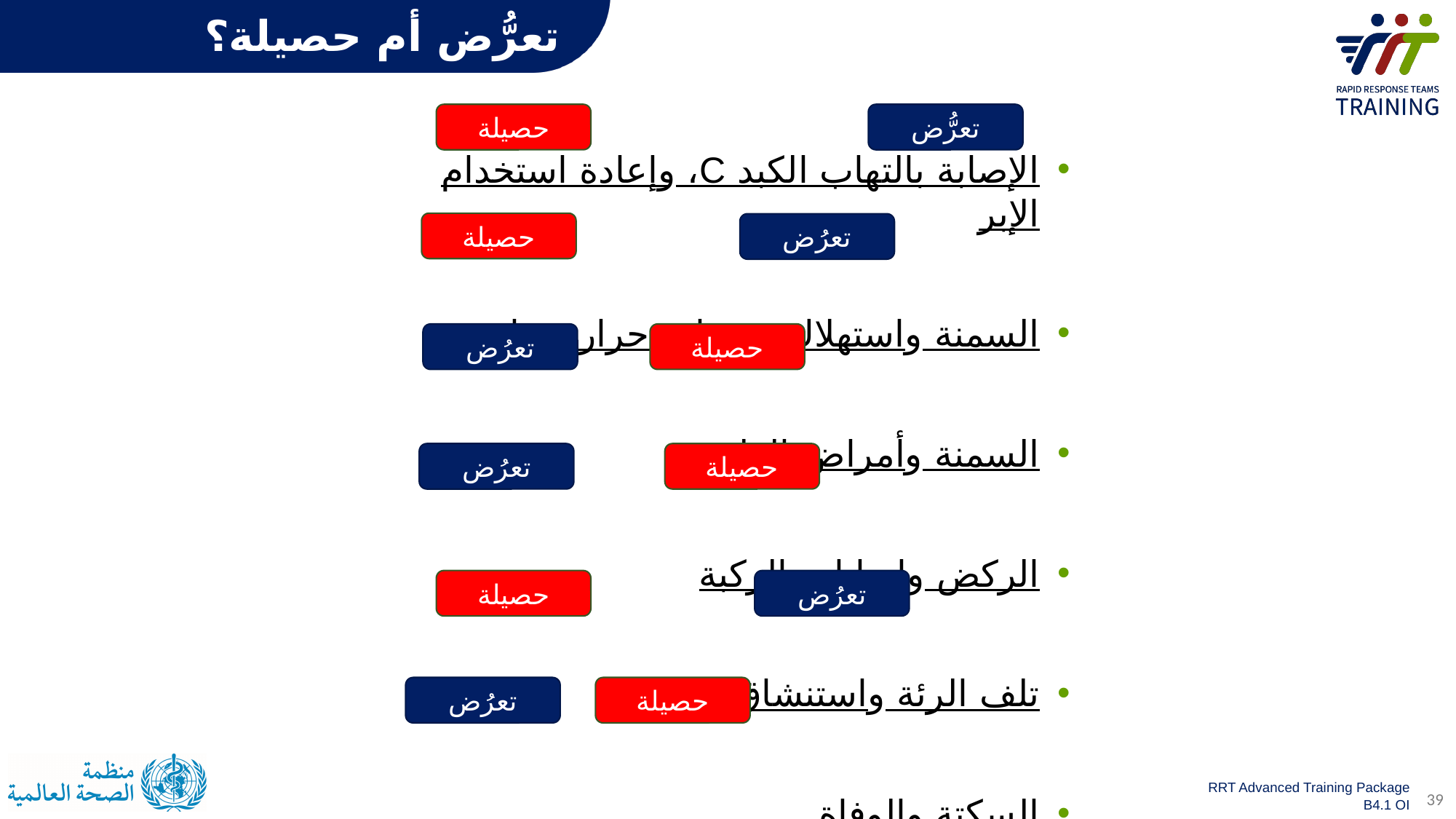

تعرُّض أم حصيلة؟
حصيلة

تعرُّض

الإصابة بالتهاب الكبد C، وإعادة استخدام الإبر

السمنة واستهلاك سعرات حرارية زائدة

السمنة وأمراض القلب

الركض وإصابات الركبة

تلف الرئة واستنشاق الدخان

السكتة والوفاة

حصيلة

تعرُض

حصيلة

تعرُض
حصيلة

تعرُض
حصيلة

تعرُض

تعرُض

حصيلة